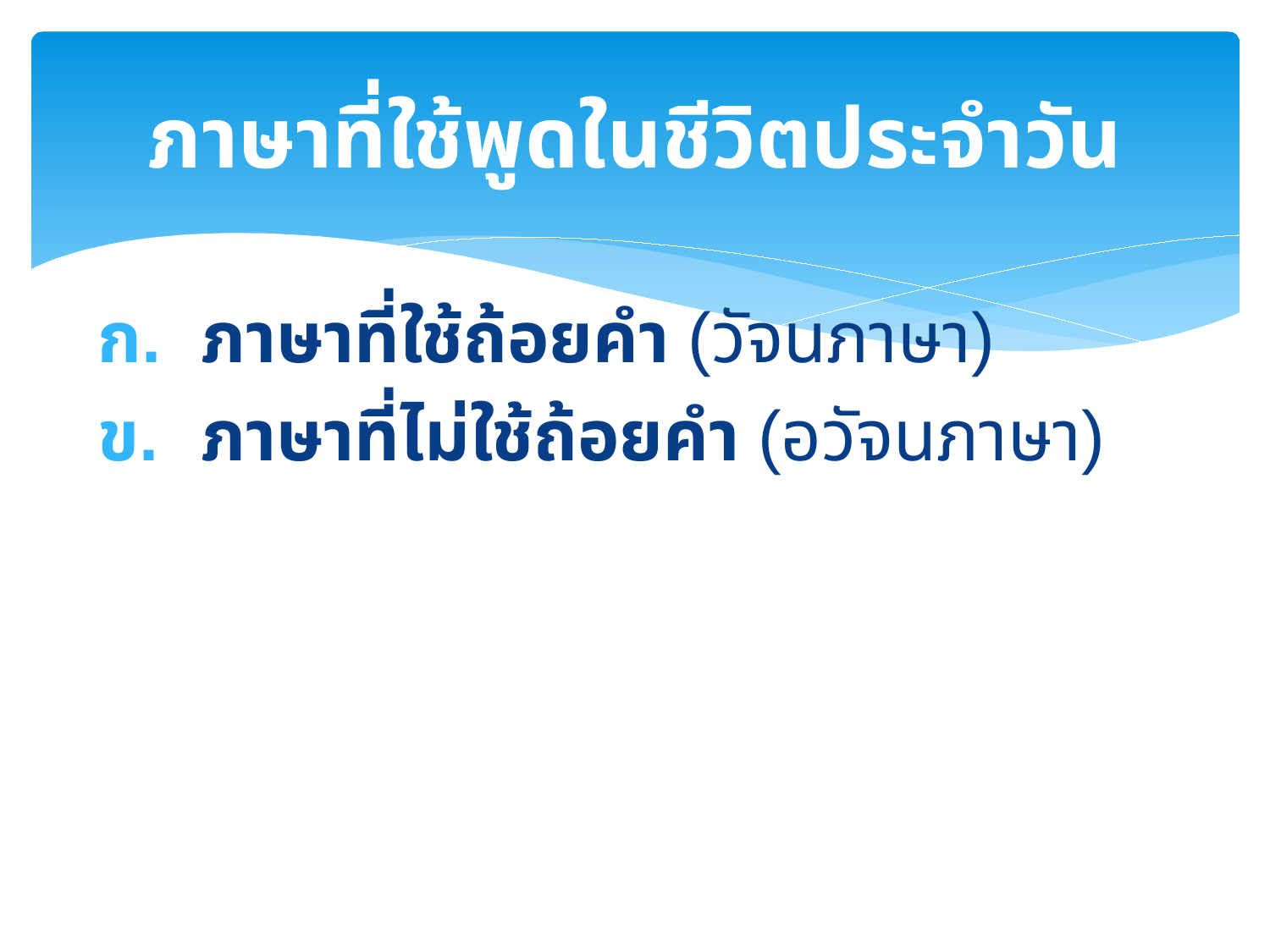

# ภาษาที่ใช้พูดในชีวิตประจำวัน
ภาษาที่ใช้ถ้อยคำ (วัจนภาษา)
ภาษาที่ไม่ใช้ถ้อยคำ (อวัจนภาษา)